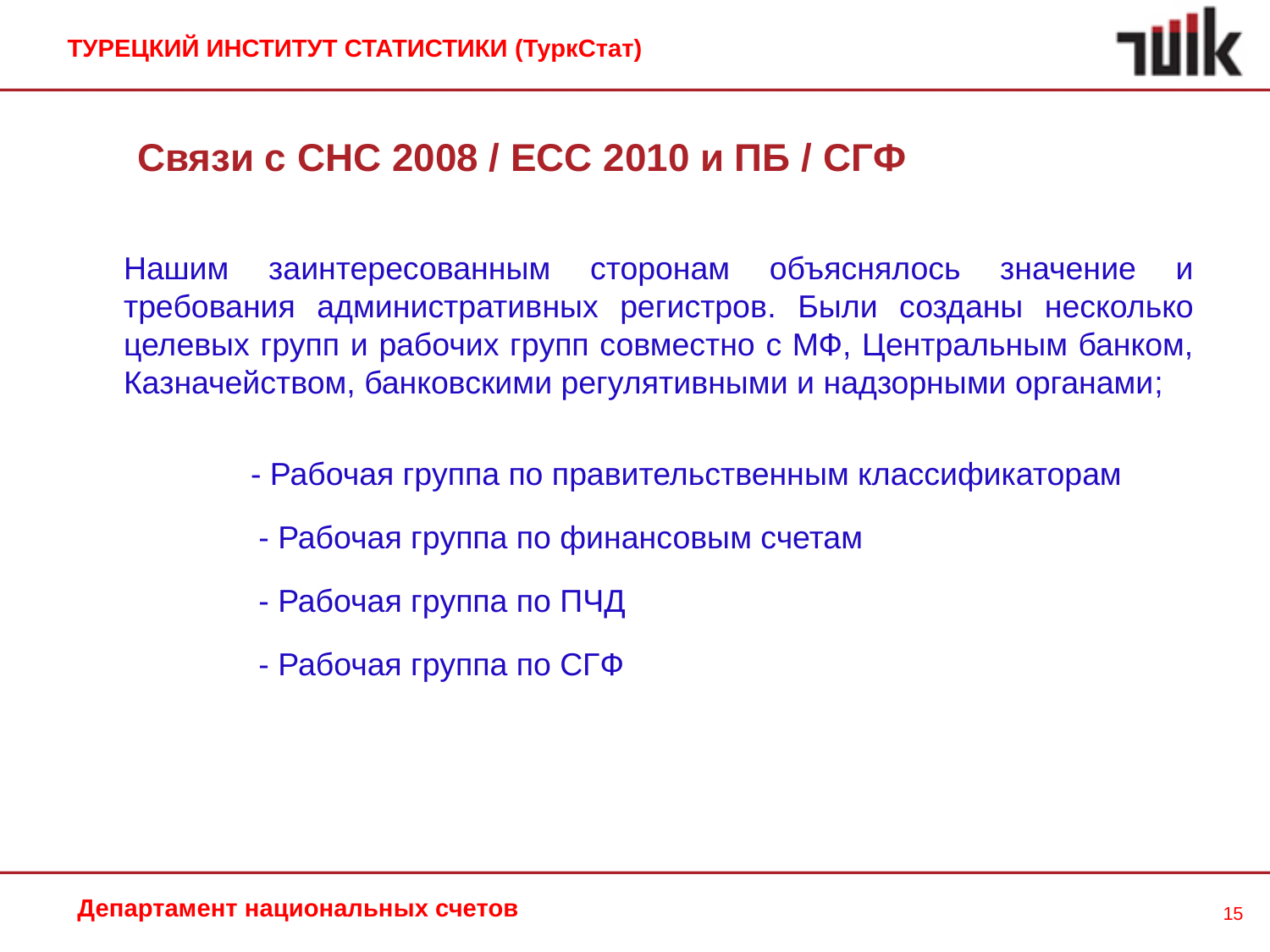

ТУРЕЦКИЙ ИНСТИТУТ СТАТИСТИКИ (ТуркСтат)
Связи с СНС 2008 / ЕСС 2010 и ПБ / СГФ

Нашим заинтересованным сторонам объяснялось значение и требования административных регистров. Были созданы несколько целевых групп и рабочих групп совместно с МФ, Центральным банком, Казначейством, банковскими регулятивными и надзорными органами;

 	- Рабочая группа по правительственным классификаторам
	- Рабочая группа по финансовым счетам
	- Рабочая группа по ПЧД
	- Рабочая группа по СГФ
Департамент национальных счетов
15